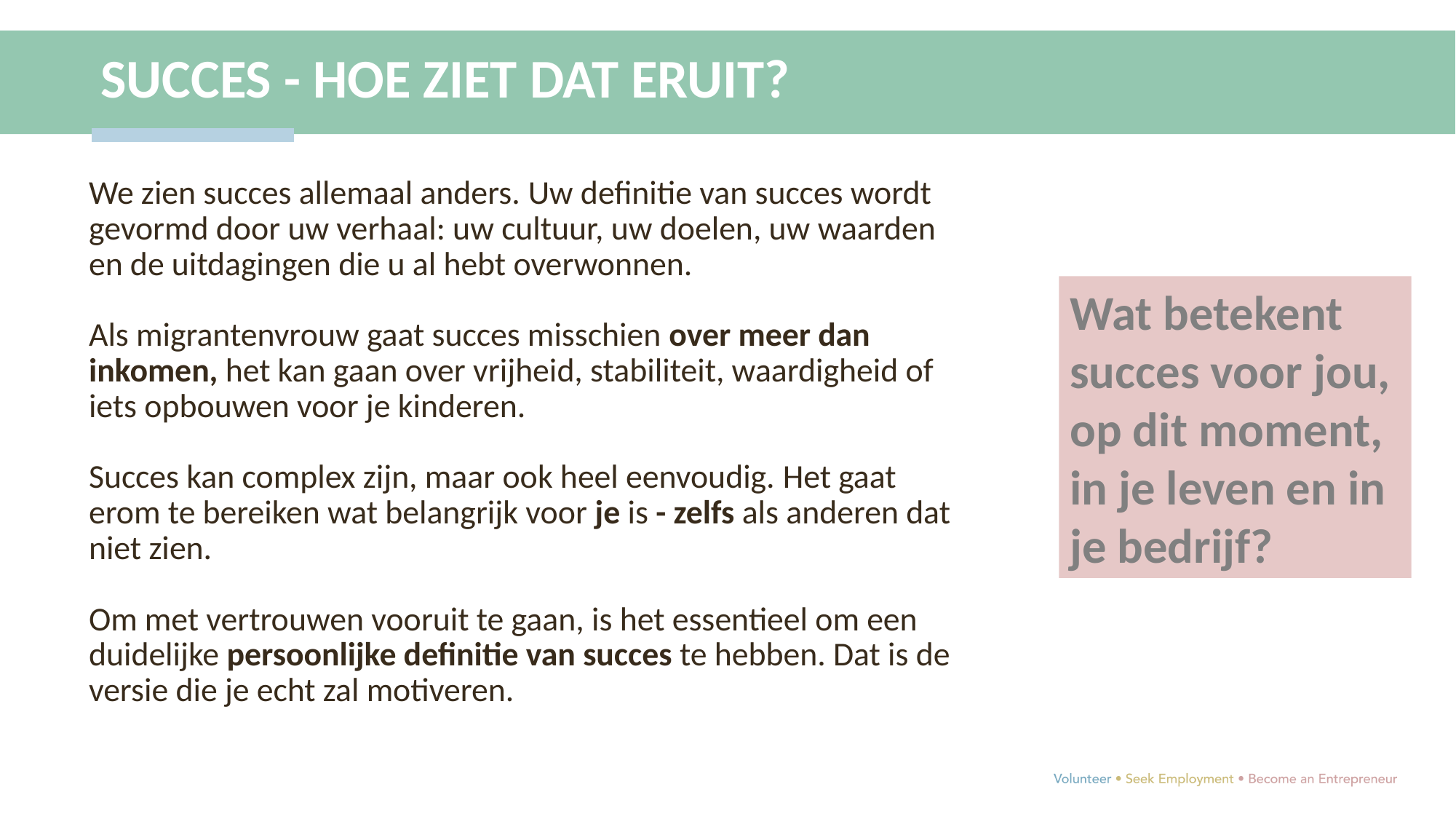

SUCCES - HOE ZIET DAT ERUIT?
We zien succes allemaal anders. Uw definitie van succes wordt gevormd door uw verhaal: uw cultuur, uw doelen, uw waarden en de uitdagingen die u al hebt overwonnen.

Als migrantenvrouw gaat succes misschien over meer dan inkomen, het kan gaan over vrijheid, stabiliteit, waardigheid of iets opbouwen voor je kinderen.

Succes kan complex zijn, maar ook heel eenvoudig. Het gaat erom te bereiken wat belangrijk voor je is - zelfs als anderen dat niet zien.

Om met vertrouwen vooruit te gaan, is het essentieel om een duidelijke persoonlijke definitie van succes te hebben. Dat is de versie die je echt zal motiveren.

Wat betekent succes voor jou, op dit moment, in je leven en in je bedrijf?